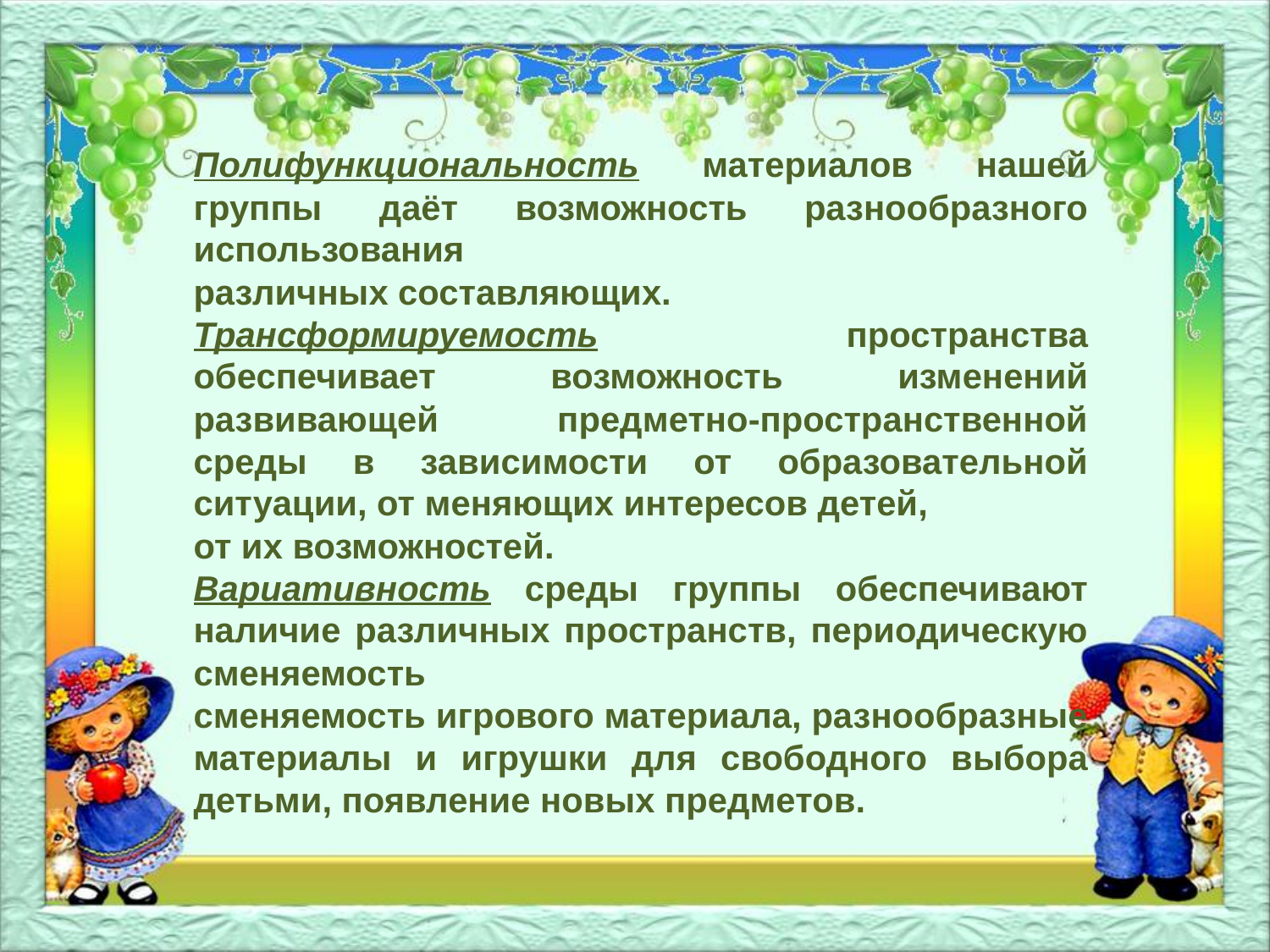

Полифункциональность материалов нашей группы даёт возможность разнообразного использования
различных составляющих.
Трансформируемость пространства обеспечивает возможность изменений развивающей предметно-пространственной среды в зависимости от образовательной ситуации, от меняющих интересов детей,
от их возможностей.
Вариативность среды группы обеспечивают наличие различных пространств, периодическую сменяемость
сменяемость игрового материала, разнообразные материалы и игрушки для свободного выбора детьми, появление новых предметов.